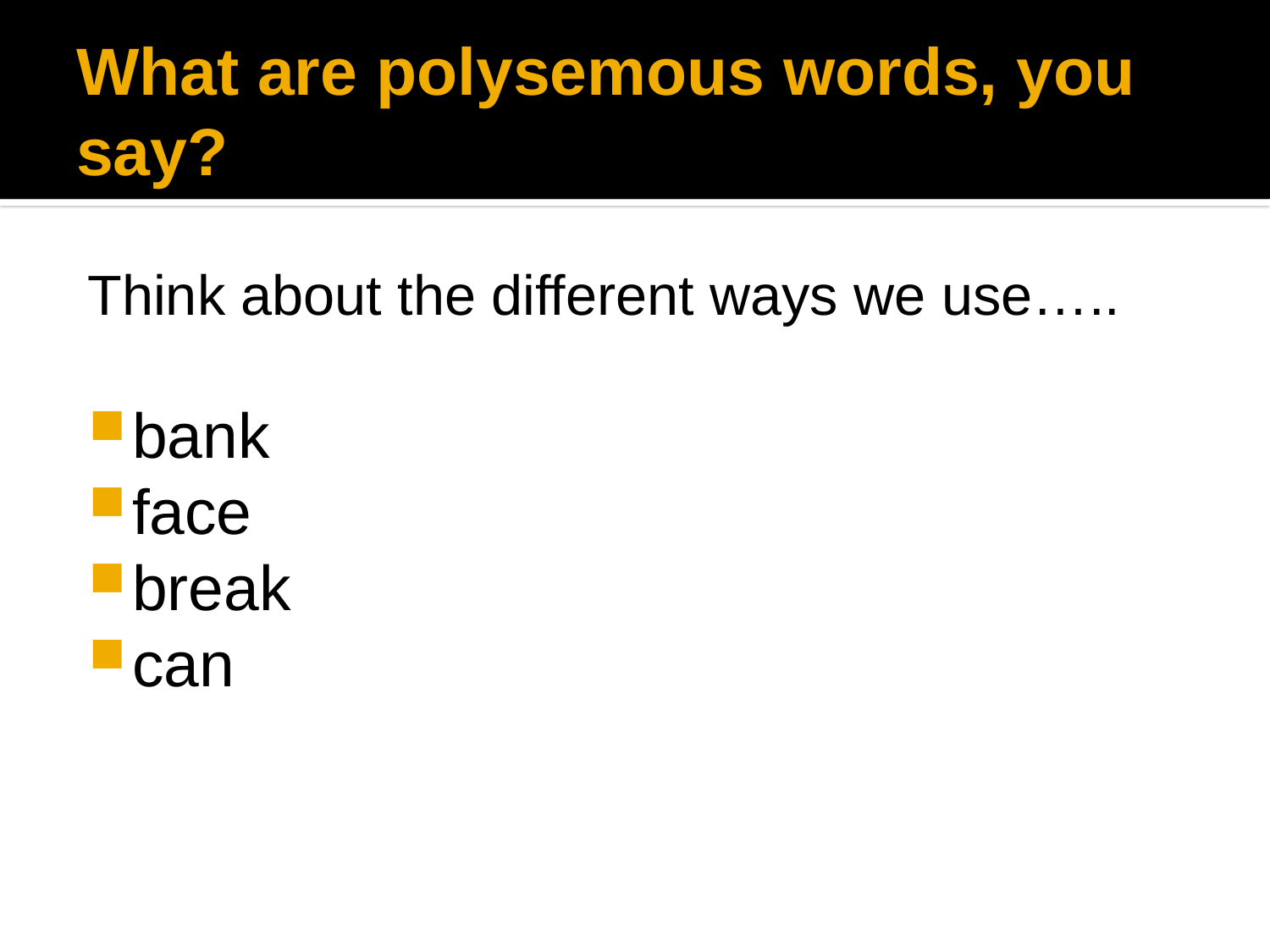

# What are polysemous words, you say?
Think about the different ways we use…..

bank
face
break
can